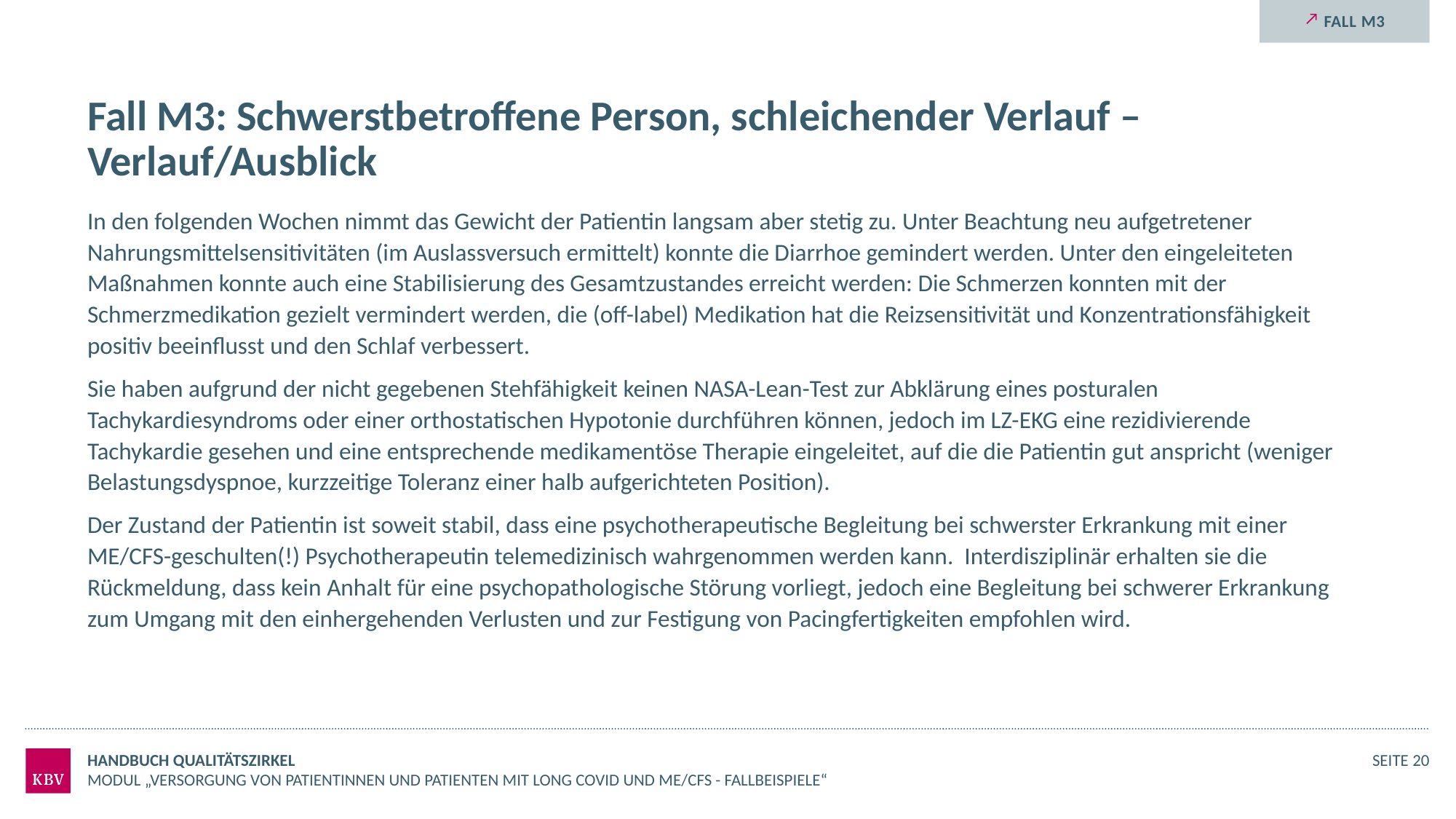

Fall M3
# Fall M3: Schwerstbetroffene Person, schleichender Verlauf – Verlauf/Ausblick
In den folgenden Wochen nimmt das Gewicht der Patientin langsam aber stetig zu. Unter Beachtung neu aufgetretener Nahrungsmittelsensitivitäten (im Auslassversuch ermittelt) konnte die Diarrhoe gemindert werden. Unter den eingeleiteten Maßnahmen konnte auch eine Stabilisierung des Gesamtzustandes erreicht werden: Die Schmerzen konnten mit der Schmerzmedikation gezielt vermindert werden, die (off-label) Medikation hat die Reizsensitivität und Konzentrationsfähigkeit positiv beeinflusst und den Schlaf verbessert.
Sie haben aufgrund der nicht gegebenen Stehfähigkeit keinen NASA-Lean-Test zur Abklärung eines posturalen Tachykardiesyndroms oder einer orthostatischen Hypotonie durchführen können, jedoch im LZ-EKG eine rezidivierende Tachykardie gesehen und eine entsprechende medikamentöse Therapie eingeleitet, auf die die Patientin gut anspricht (weniger Belastungsdyspnoe, kurzzeitige Toleranz einer halb aufgerichteten Position).
Der Zustand der Patientin ist soweit stabil, dass eine psychotherapeutische Begleitung bei schwerster Erkrankung mit einer ME/CFS-geschulten(!) Psychotherapeutin telemedizinisch wahrgenommen werden kann.  Interdisziplinär erhalten sie die Rückmeldung, dass kein Anhalt für eine psychopathologische Störung vorliegt, jedoch eine Begleitung bei schwerer Erkrankung zum Umgang mit den einhergehenden Verlusten und zur Festigung von Pacingfertigkeiten empfohlen wird.

Handbuch Qualitätszirkel
Seite 20
Modul „Versorgung von Patientinnen und Patienten mit Long COVID und ME/CFS - Fallbeispiele“